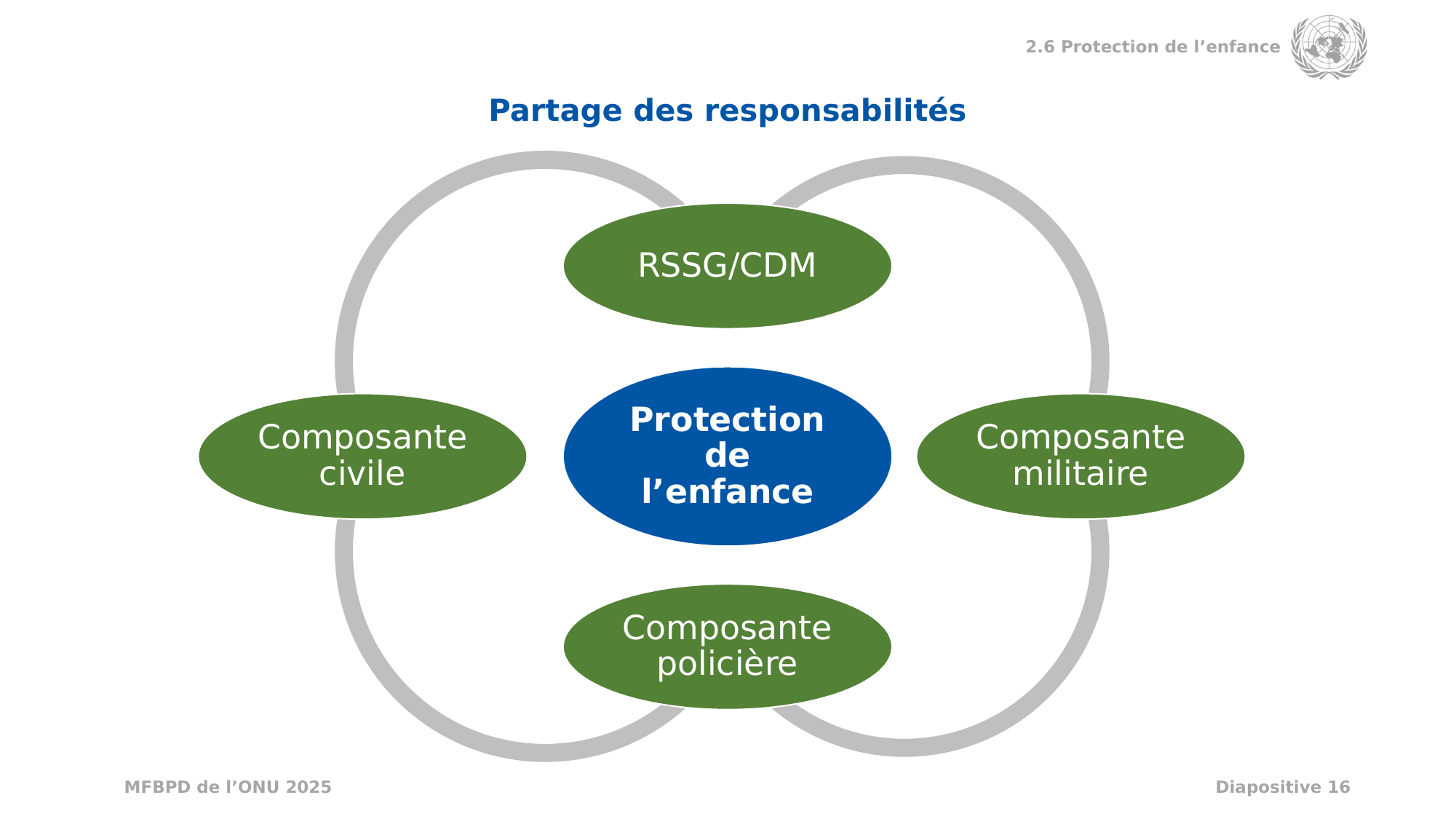

Partage des responsabilités
Protection de l’enfance
RSSG/CDM
Composante militaire
Composante policière
Composante civile